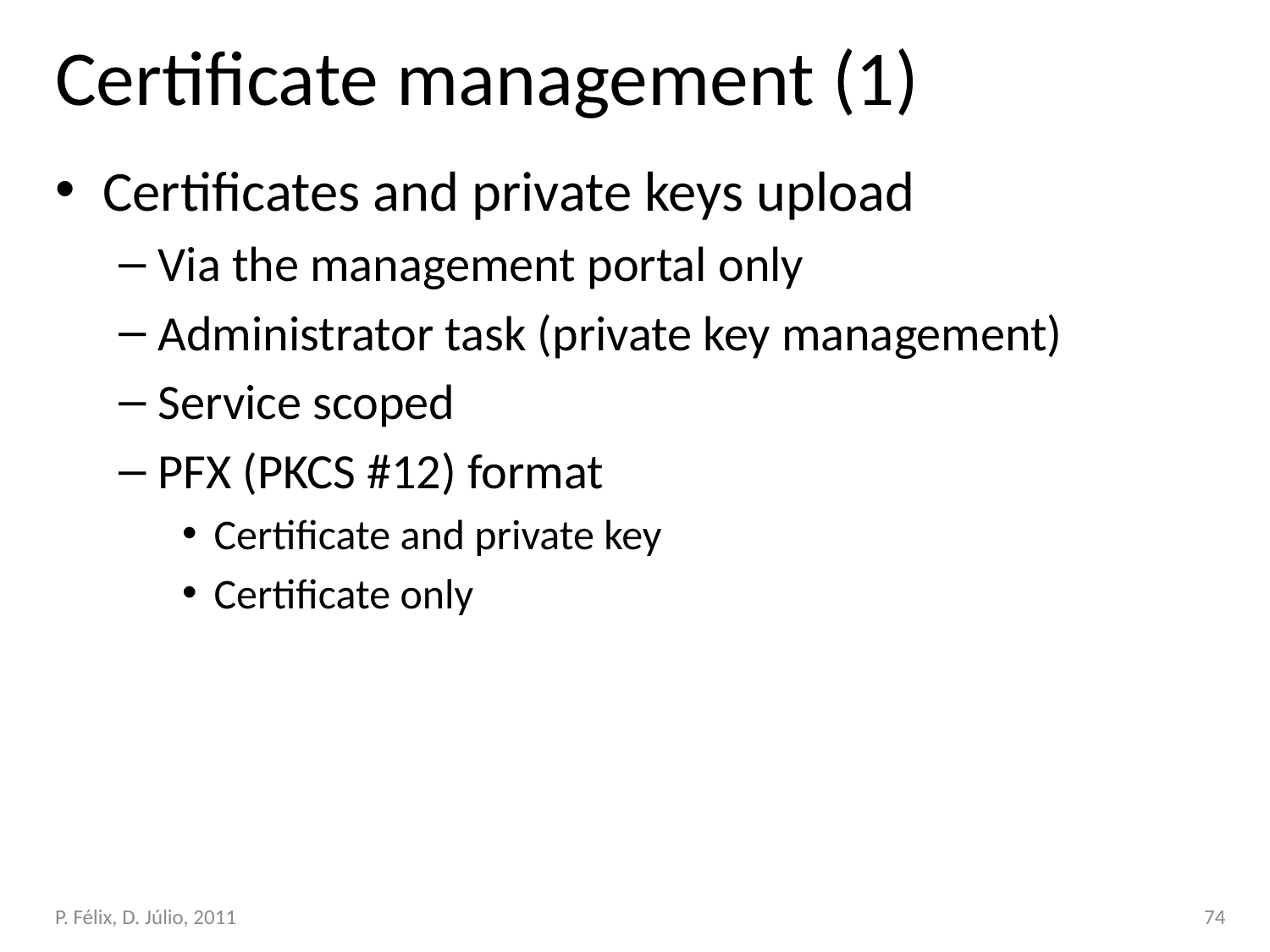

# Certificate management (1)
Certificates and private keys upload
Via the management portal only
Administrator task (private key management)
Service scoped
PFX (PKCS #12) format
Certificate and private key
Certificate only

P. Félix, D. Júlio, 2011
74